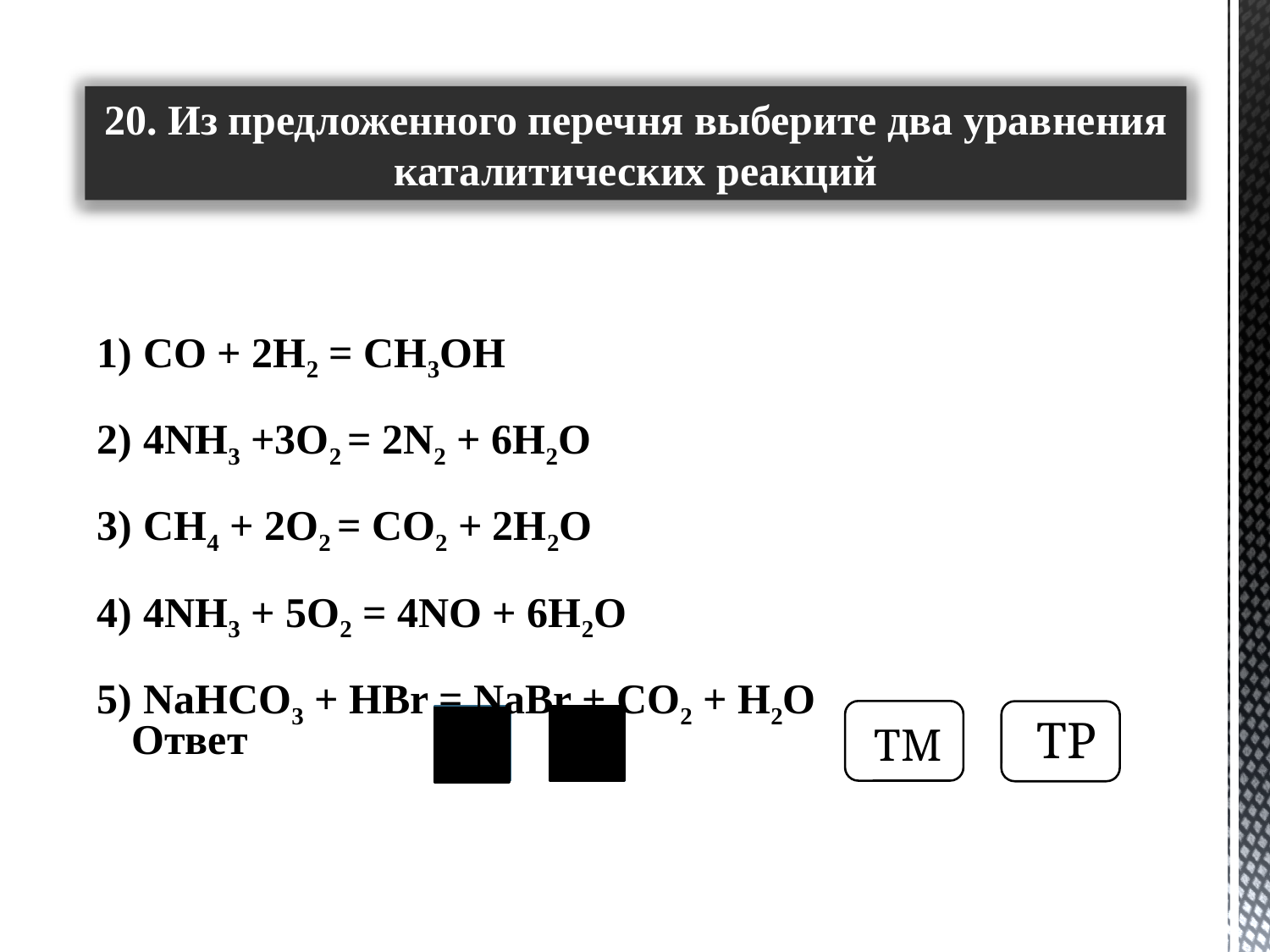

20. Из предложенного перечня выберите два уравнения каталитических реакций
1) CO + 2H2 = CH3OH
2) 4NH3 +3O2 = 2N2 + 6H2O
3) CH4 + 2O2 = CO2 + 2H2O
4) 4NH3 + 5O2 = 4NO + 6H2O
5) NaHCO3 + HBr = NaBr + CO2 + H2O
ТМ
ТР
   Ответ
1

4